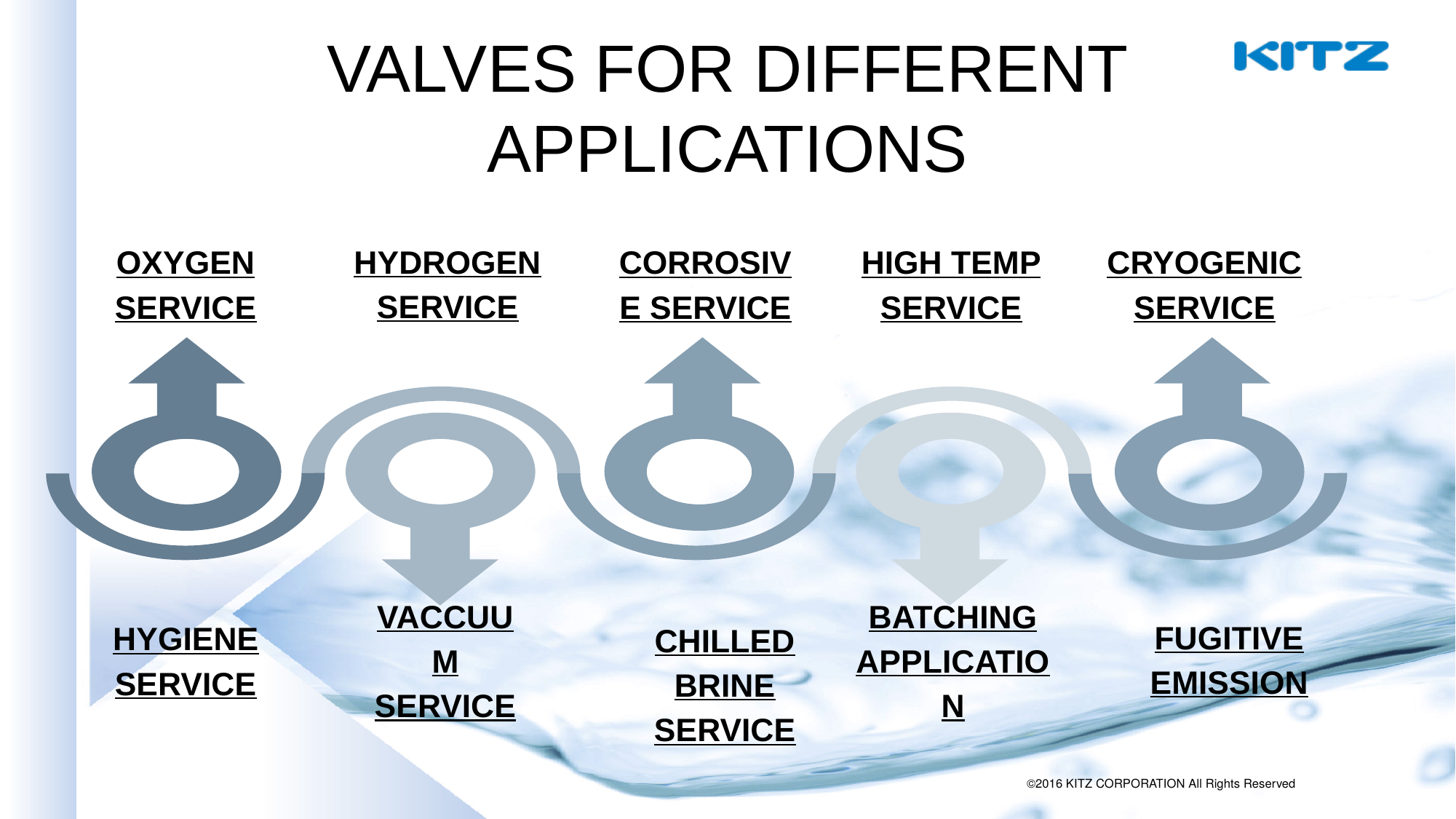

# VALVES FOR DIFFERENT APPLICATIONS
HYDROGEN SERVICE
OXYGEN SERVICE
CORROSIVE SERVICE
HIGH TEMP SERVICE
CRYOGENIC SERVICE

FUGITIVE EMISSION
VACCUUM SERVICE
BATCHING APPLICATION
HYGIENE SERVICE
CHILLED BRINE SERVICE